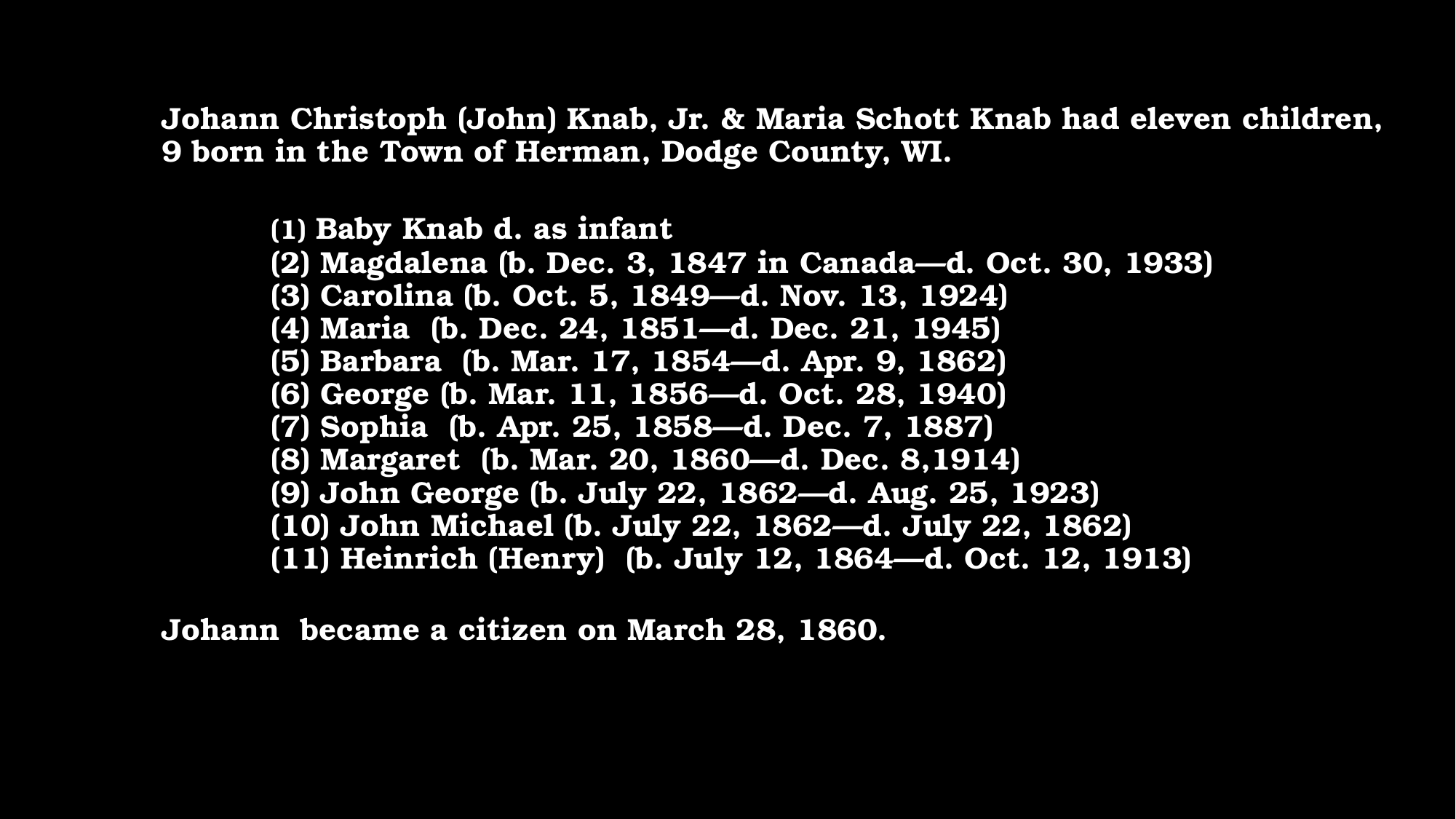

# Johann Christoph (John) Knab, Jr. & Maria Schott Knab had eleven children, 9 born in the Town of Herman, Dodge County, WI. (1) Baby Knab d. as infant (2) Magdalena (b. Dec. 3, 1847 in Canada—d. Oct. 30, 1933) (3) Carolina (b. Oct. 5, 1849—d. Nov. 13, 1924) (4) Maria  (b. Dec. 24, 1851—d. Dec. 21, 1945) (5) Barbara  (b. Mar. 17, 1854—d. Apr. 9, 1862) (6) George (b. Mar. 11, 1856—d. Oct. 28, 1940) (7) Sophia  (b. Apr. 25, 1858—d. Dec. 7, 1887) (8) Margaret  (b. Mar. 20, 1860—d. Dec. 8,1914) (9) John George (b. July 22, 1862—d. Aug. 25, 1923) (10) John Michael (b. July 22, 1862—d. July 22, 1862) (11) Heinrich (Henry)  (b. July 12, 1864—d. Oct. 12, 1913) Johann  became a citizen on March 28, 1860.